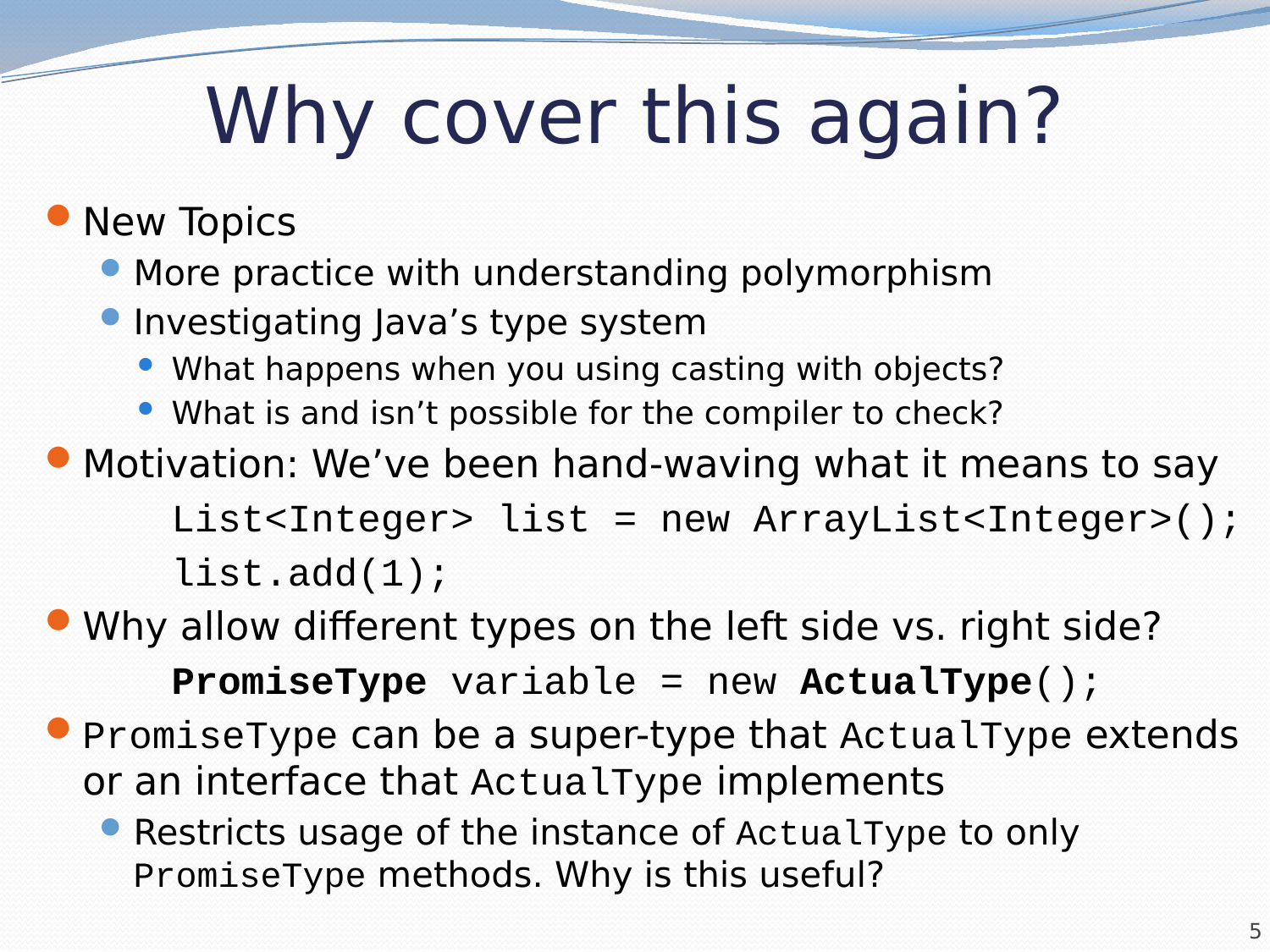

# Why cover this again?
New Topics
More practice with understanding polymorphism
Investigating Java’s type system
What happens when you using casting with objects?
What is and isn’t possible for the compiler to check?
Motivation: We’ve been hand-waving what it means to say
	List<Integer> list = new ArrayList<Integer>();
	list.add(1);
Why allow different types on the left side vs. right side?
	PromiseType variable = new ActualType();
PromiseType can be a super-type that ActualType extends or an interface that ActualType implements
Restricts usage of the instance of ActualType to only PromiseType methods. Why is this useful?